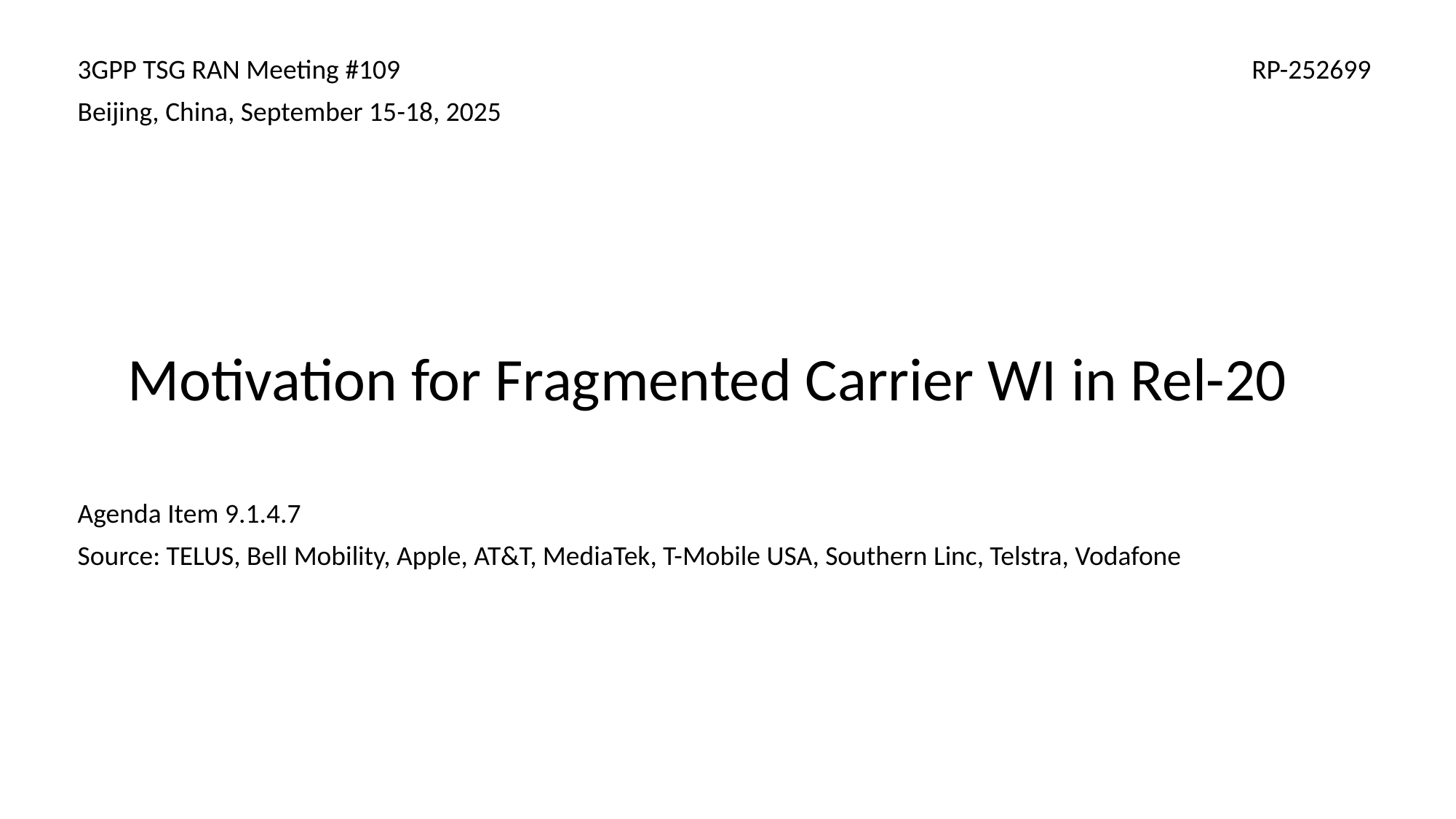

3GPP TSG RAN Meeting #109
Beijing, China, September 15-18, 2025
RP-252699
# Motivation for Fragmented Carrier WI in Rel-20
Agenda Item 9.1.4.7
Source: TELUS, Bell Mobility, Apple, AT&T, MediaTek, T-Mobile USA, Southern Linc, Telstra, Vodafone